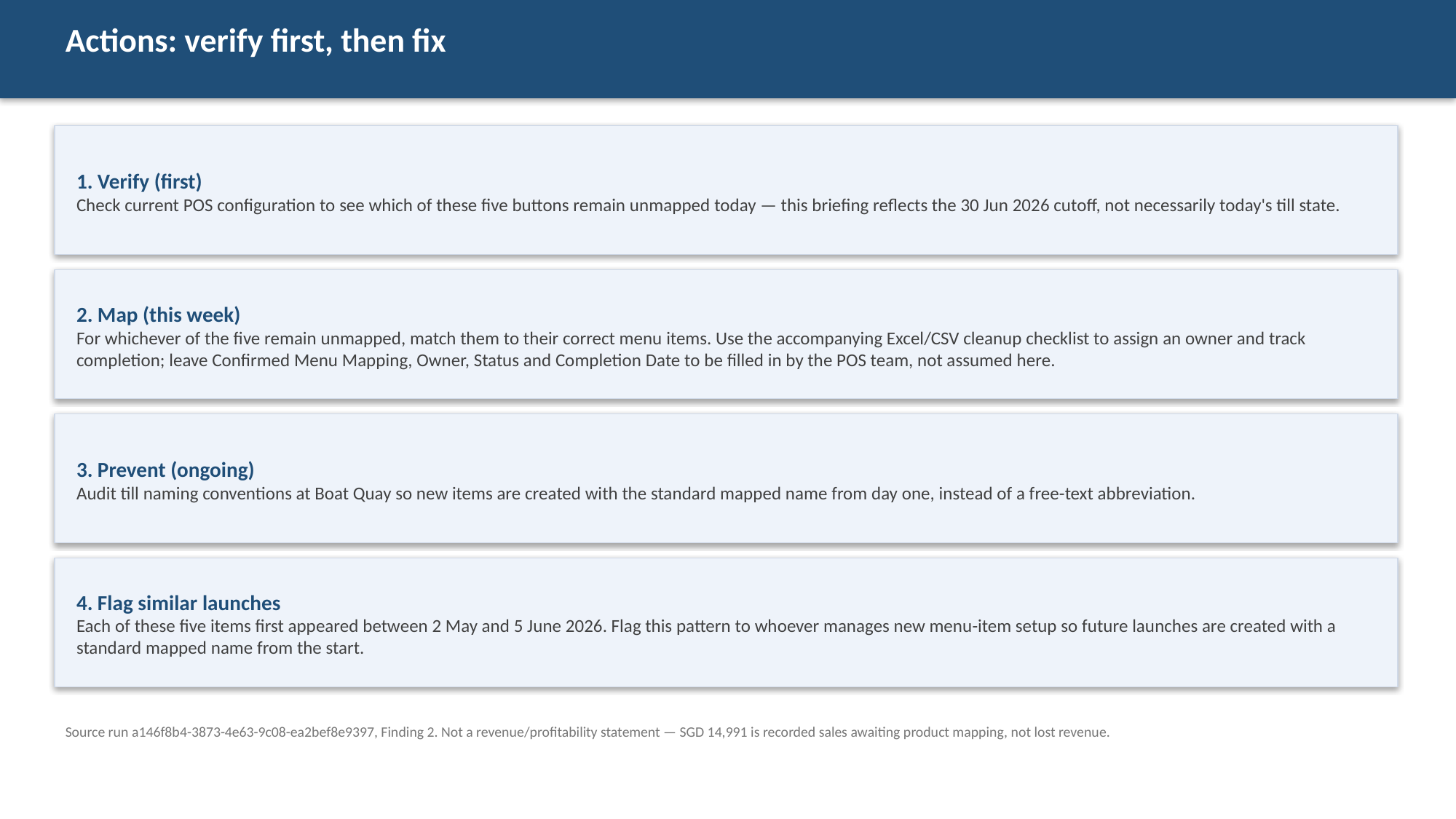

Actions: verify first, then fix
1. Verify (first)
Check current POS configuration to see which of these five buttons remain unmapped today — this briefing reflects the 30 Jun 2026 cutoff, not necessarily today's till state.
2. Map (this week)
For whichever of the five remain unmapped, match them to their correct menu items. Use the accompanying Excel/CSV cleanup checklist to assign an owner and track completion; leave Confirmed Menu Mapping, Owner, Status and Completion Date to be filled in by the POS team, not assumed here.
3. Prevent (ongoing)
Audit till naming conventions at Boat Quay so new items are created with the standard mapped name from day one, instead of a free-text abbreviation.
4. Flag similar launches
Each of these five items first appeared between 2 May and 5 June 2026. Flag this pattern to whoever manages new menu-item setup so future launches are created with a standard mapped name from the start.
Source run a146f8b4-3873-4e63-9c08-ea2bef8e9397, Finding 2. Not a revenue/profitability statement — SGD 14,991 is recorded sales awaiting product mapping, not lost revenue.